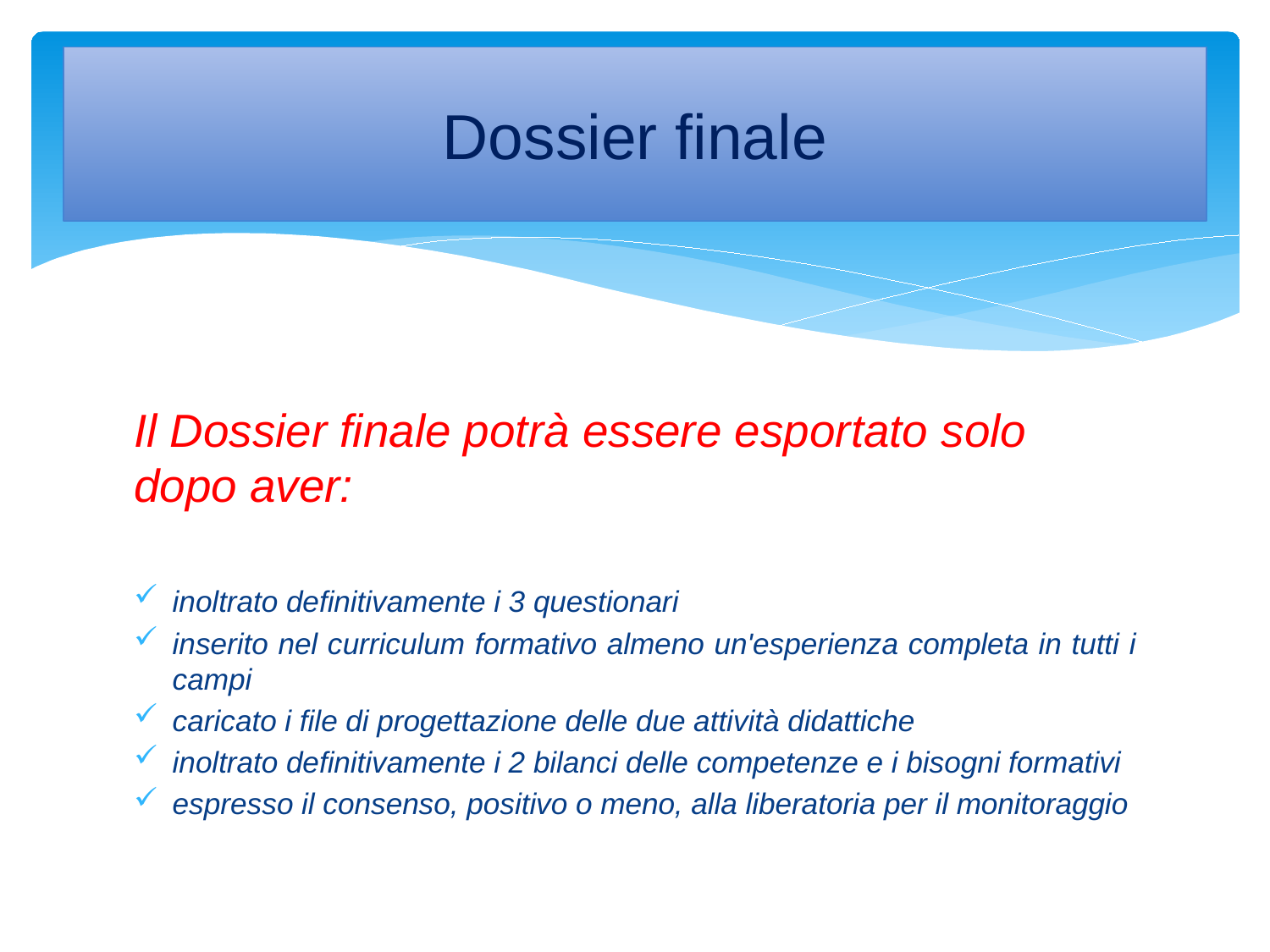

# Dossier finale
Il Dossier finale potrà essere esportato solo dopo aver:

inoltrato definitivamente i 3 questionari
inserito nel curriculum formativo almeno un'esperienza completa in tutti i campi
caricato i file di progettazione delle due attività didattiche
inoltrato definitivamente i 2 bilanci delle competenze e i bisogni formativi
espresso il consenso, positivo o meno, alla liberatoria per il monitoraggio